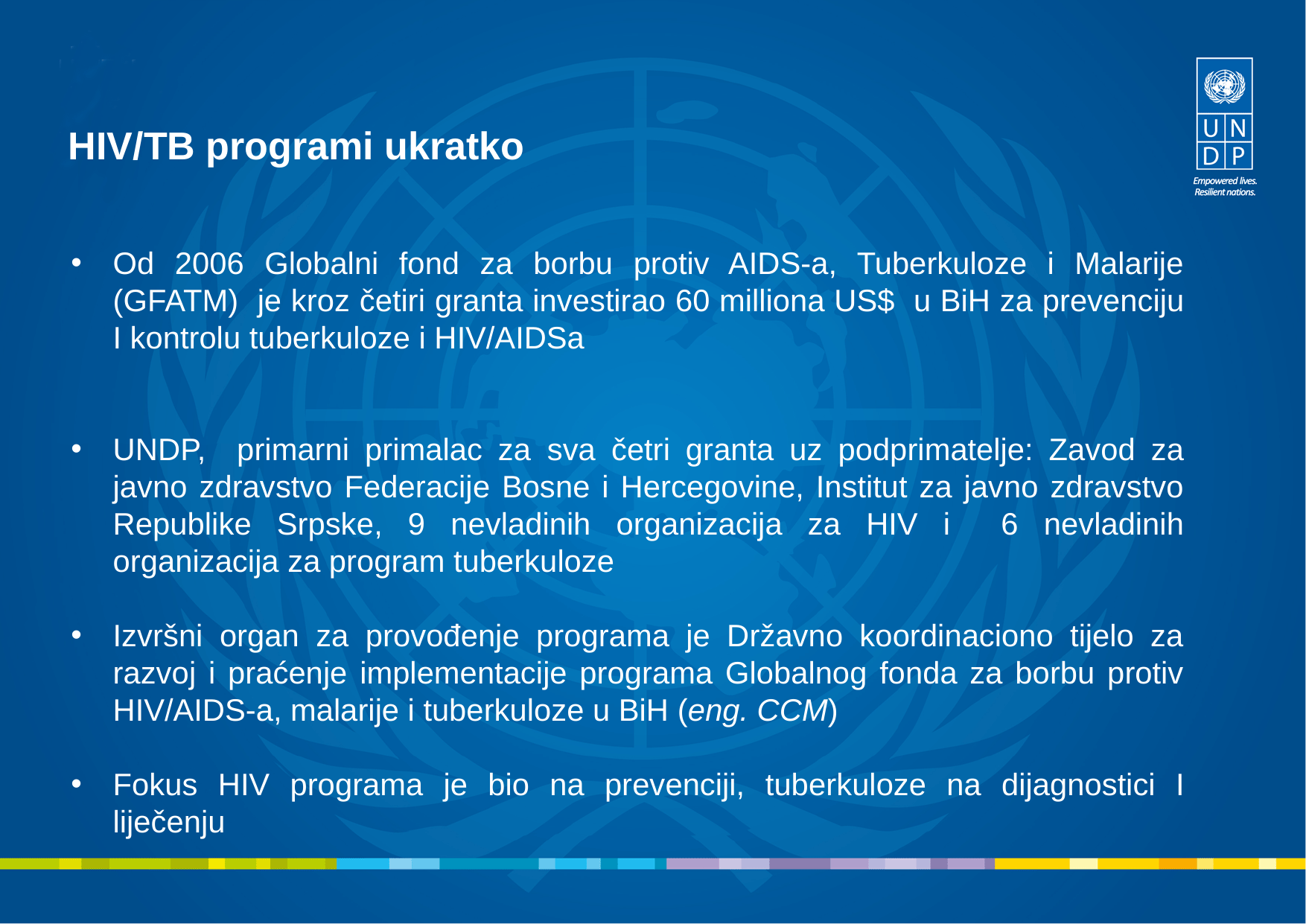

HIV/TB programi ukratko
Od 2006 Globalni fond za borbu protiv AIDS-a, Tuberkuloze i Malarije (GFATM)  je kroz četiri granta investirao 60 milliona US$  u BiH za prevenciju I kontrolu tuberkuloze i HIV/AIDSa

UNDP,  primarni primalac za sva četri granta uz podprimatelje: Zavod za javno zdravstvo Federacije Bosne i Hercegovine, Institut za javno zdravstvo Republike Srpske, 9 nevladinih organizacija za HIV i  6 nevladinih organizacija za program tuberkuloze

Izvršni organ za provođenje programa je Državno koordinaciono tijelo za razvoj i praćenje implementacije programa Globalnog fonda za borbu protiv HIV/AIDS-a, malarije i tuberkuloze u BiH (eng. CCM)

Fokus HIV programa je bio na prevenciji, tuberkuloze na dijagnostici I liječenju